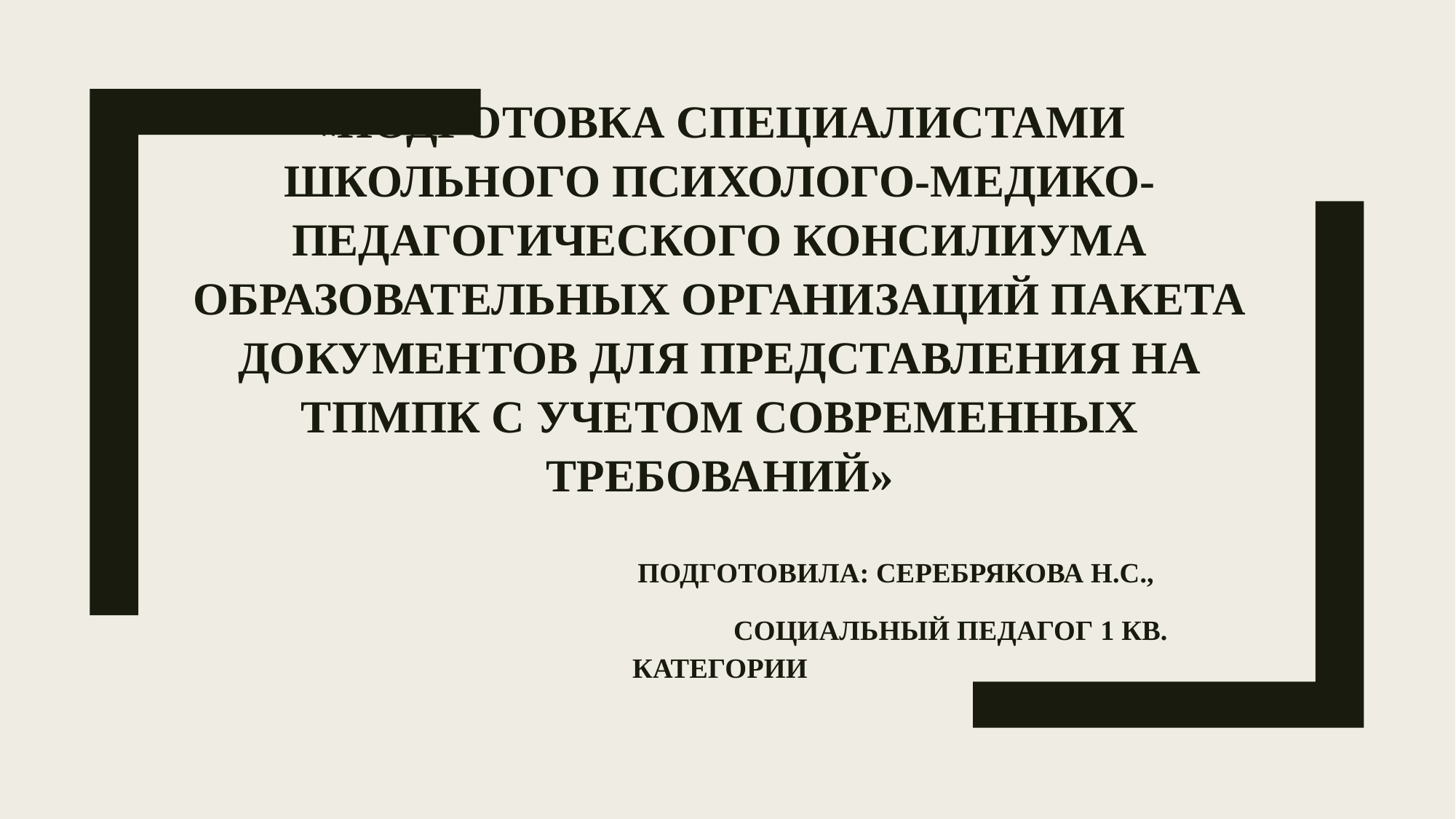

# «Подготовка специалистами школьного психолого-медико-педагогического консилиума образовательных организаций пакета документов для представления на ТПМПК с учетом современных требований» Подготовила: Серебрякова Н.С., Социальный педагог 1 кв. категории